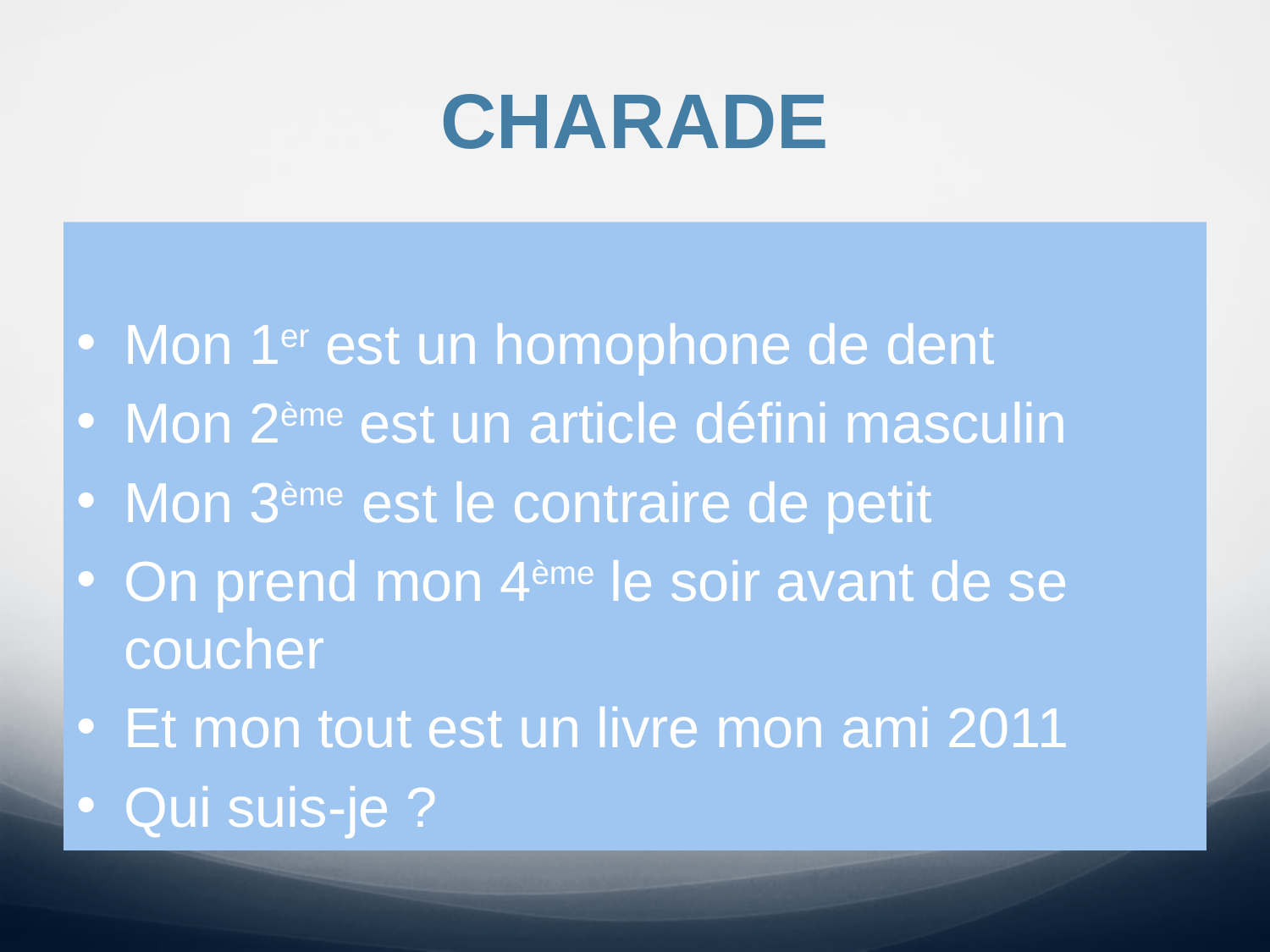

# Charade

Mon 1er est un homophone de dent
Mon 2ème est un article défini masculin
Mon 3ème  est le contraire de petit
On prend mon 4ème le soir avant de se coucher
Et mon tout est un livre mon ami 2011
Qui suis-je ?